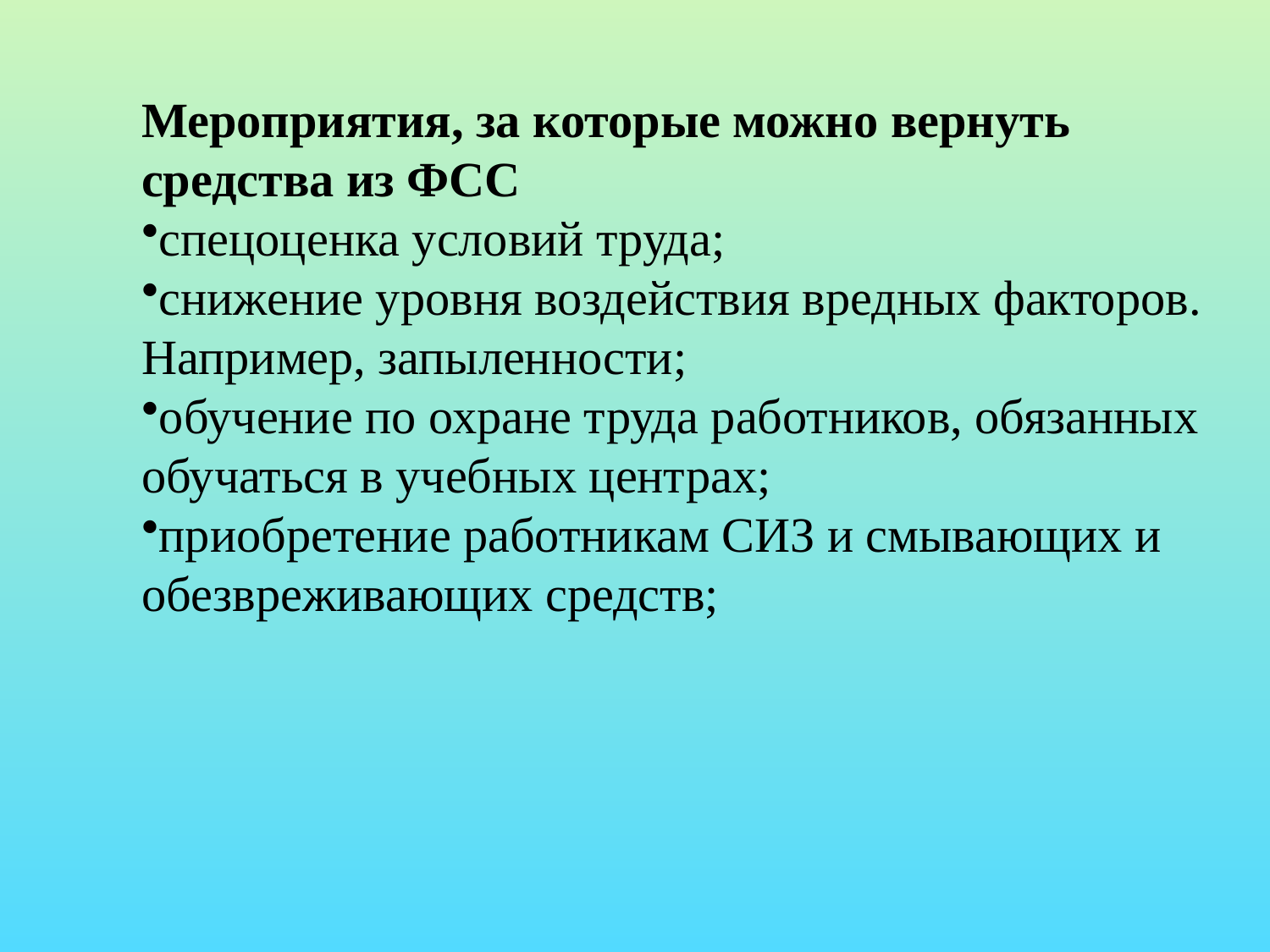

Мероприятия, за которые можно вернуть средства из ФСС
спецоценка условий труда;
снижение уровня воздействия вредных факторов. Например, запыленности;
обучение по охране труда работников, обязанных обучаться в учебных центрах;
приобретение работникам СИЗ и смывающих и обезвреживающих средств;